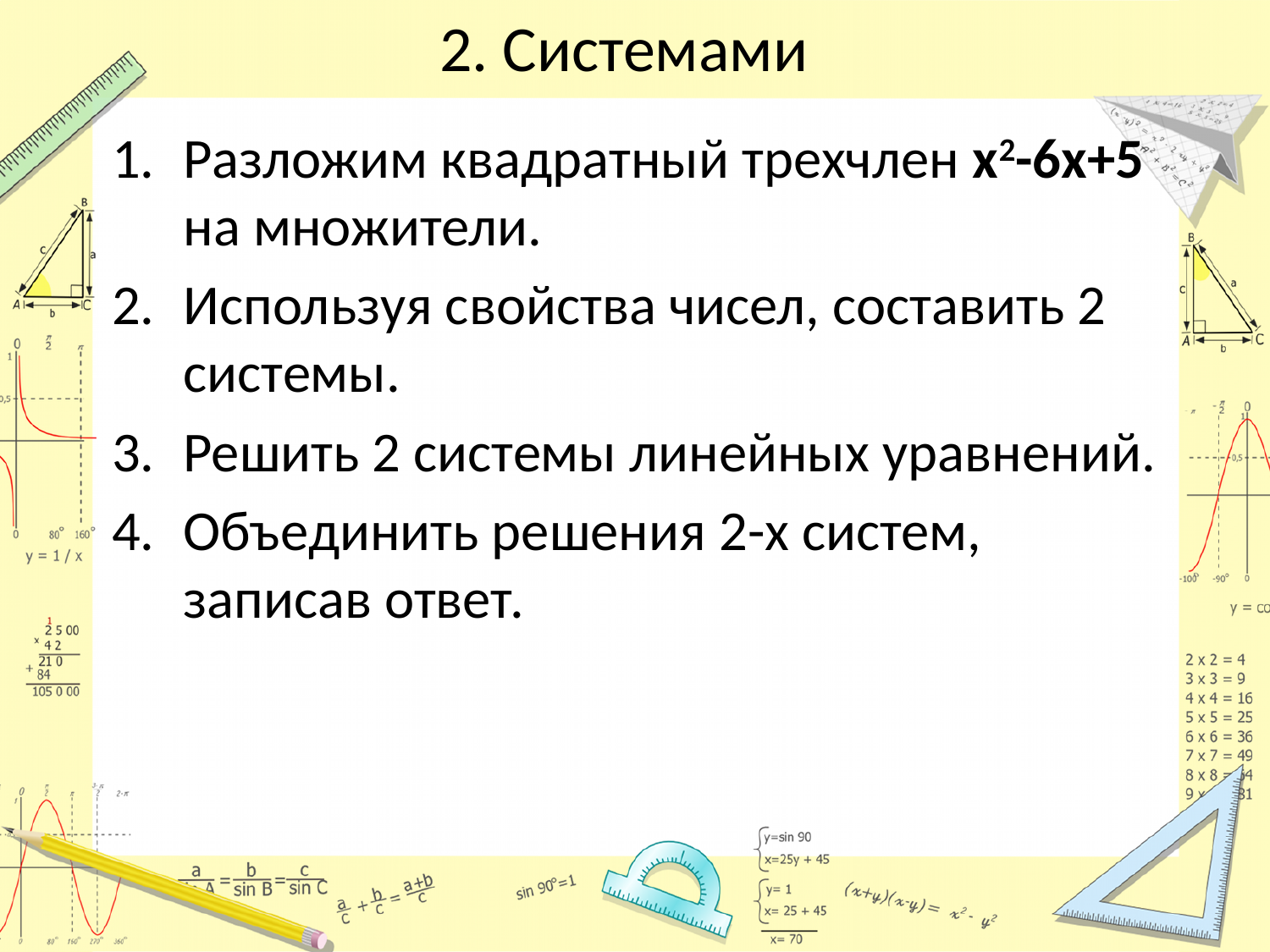

# 2. Системами
Разложим квадратный трехчлен x2-6x+5 на множители.
Используя свойства чисел, составить 2 системы.
Решить 2 системы линейных уравнений.
Объединить решения 2-х систем, записав ответ.